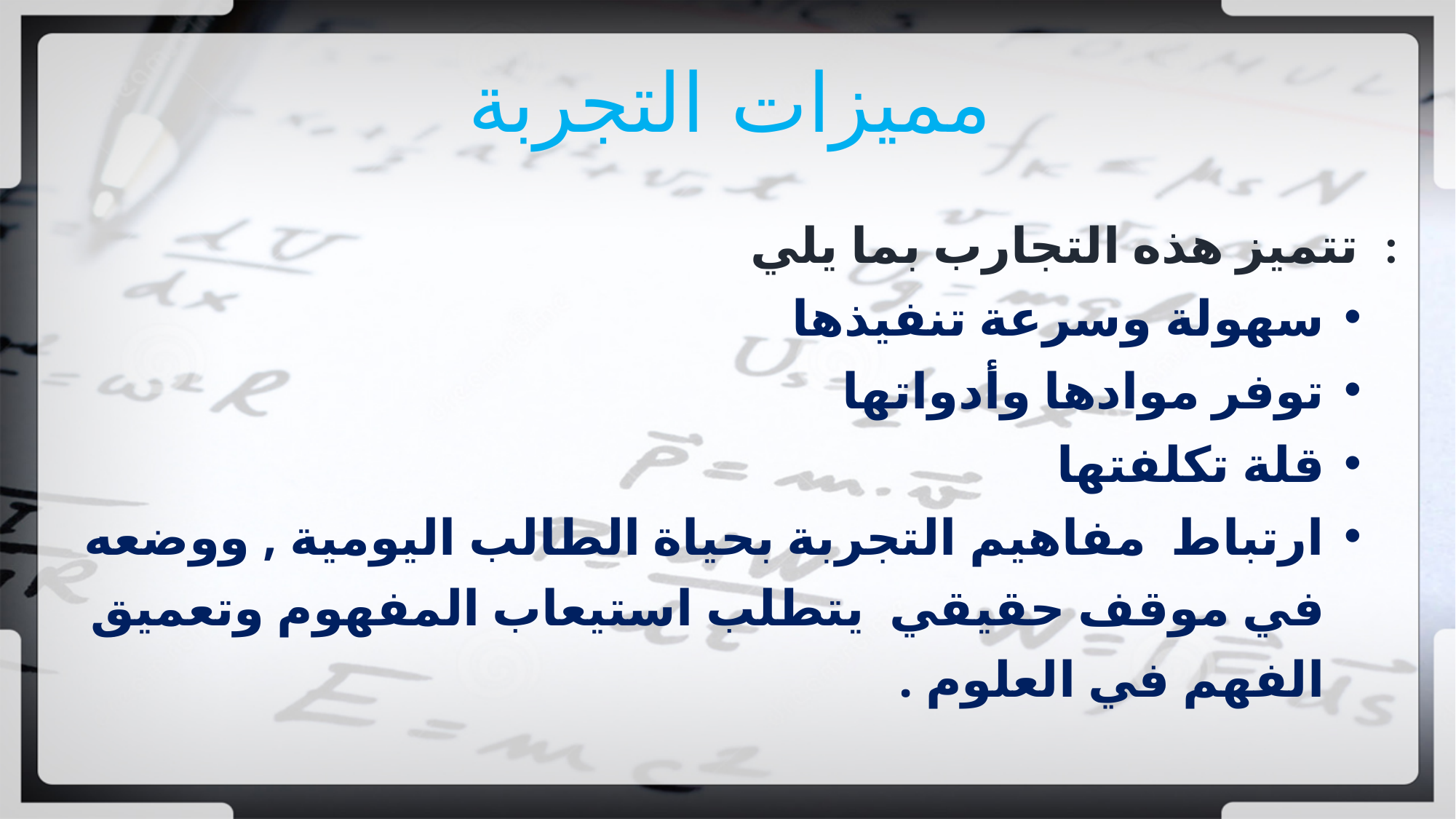

# مميزات التجربة

تتميز هذه التجارب بما يلي  :
سهولة وسرعة تنفيذها
توفر موادها وأدواتها
قلة تكلفتها
ارتباط  مفاهيم التجربة بحياة الطالب اليومية , ووضعه في موقف حقيقي  يتطلب استيعاب المفهوم وتعميق الفهم في العلوم .